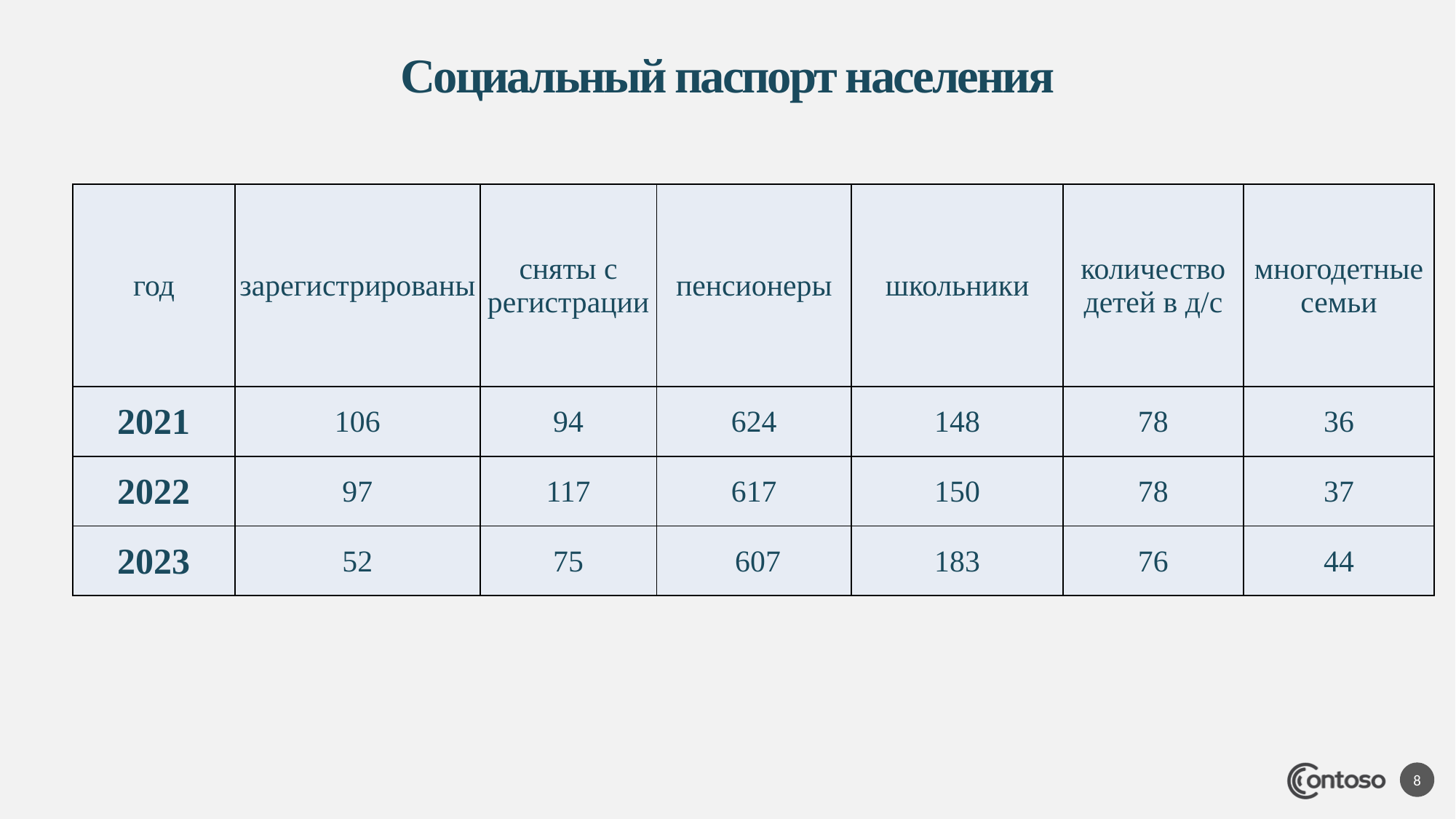

# Социальный паспорт населения
| год | зарегистрированы | сняты с регистрации | пенсионеры | школьники | количество детей в д/с | многодетные семьи |
| --- | --- | --- | --- | --- | --- | --- |
| 2021 | 106 | 94 | 624 | 148 | 78 | 36 |
| 2022 | 97 | 117 | 617 | 150 | 78 | 37 |
| 2023 | 52 | 75 | 607 | 183 | 76 | 44 |
8